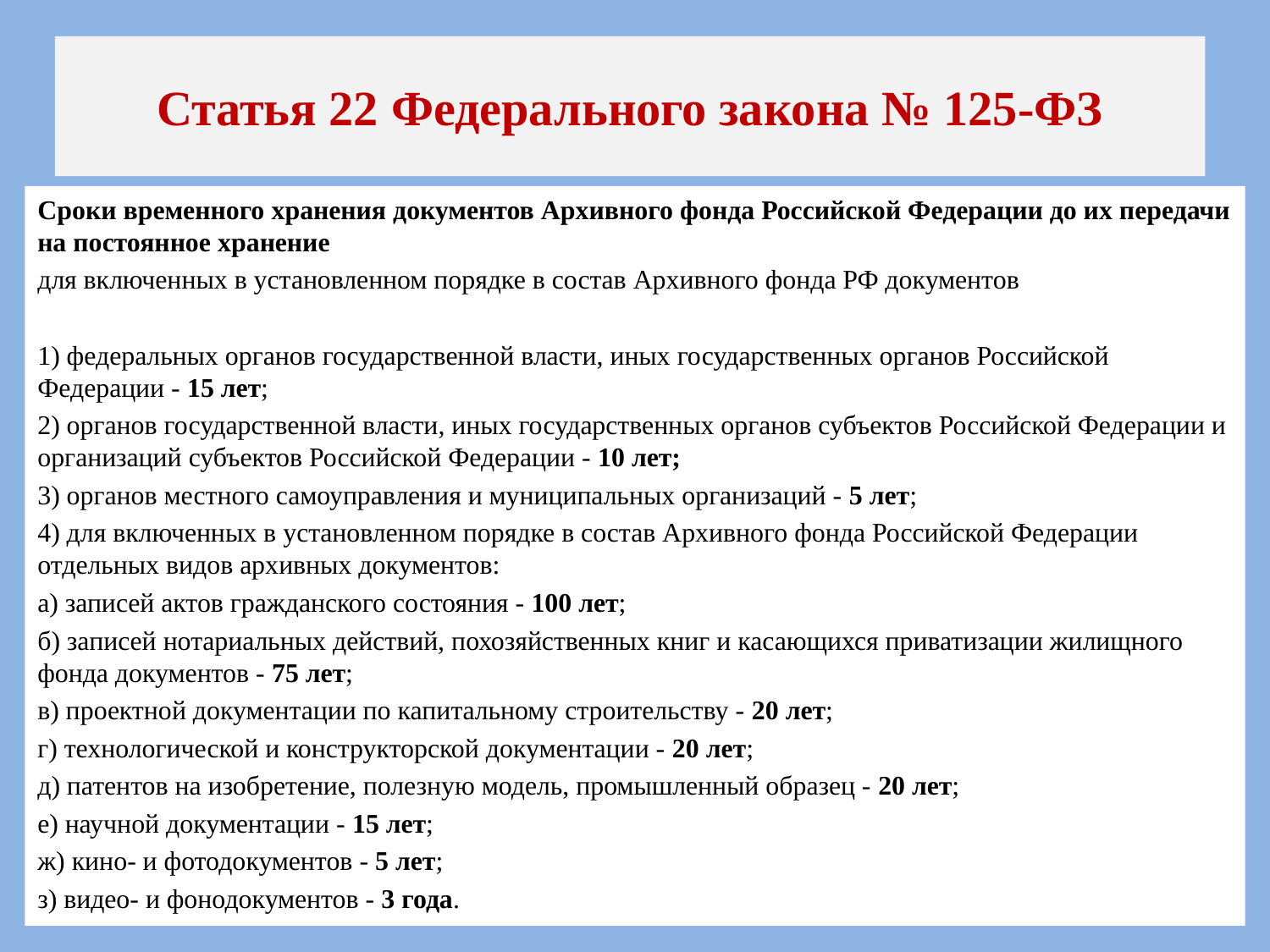

# Статья 22 Федерального закона № 125-ФЗ
Сроки временного хранения документов Архивного фонда Российской Федерации до их передачи на постоянное хранение
для включенных в установленном порядке в состав Архивного фонда РФ документов

1) федеральных органов государственной власти, иных государственных органов Российской Федерации - 15 лет;
2) органов государственной власти, иных государственных органов субъектов Российской Федерации и организаций субъектов Российской Федерации - 10 лет;
3) органов местного самоуправления и муниципальных организаций - 5 лет;
4) для включенных в установленном порядке в состав Архивного фонда Российской Федерации отдельных видов архивных документов:
а) записей актов гражданского состояния - 100 лет;
б) записей нотариальных действий, похозяйственных книг и касающихся приватизации жилищного фонда документов - 75 лет;
в) проектной документации по капитальному строительству - 20 лет;
г) технологической и конструкторской документации - 20 лет;
д) патентов на изобретение, полезную модель, промышленный образец - 20 лет;
е) научной документации - 15 лет;
ж) кино- и фотодокументов - 5 лет;
з) видео- и фонодокументов - 3 года.